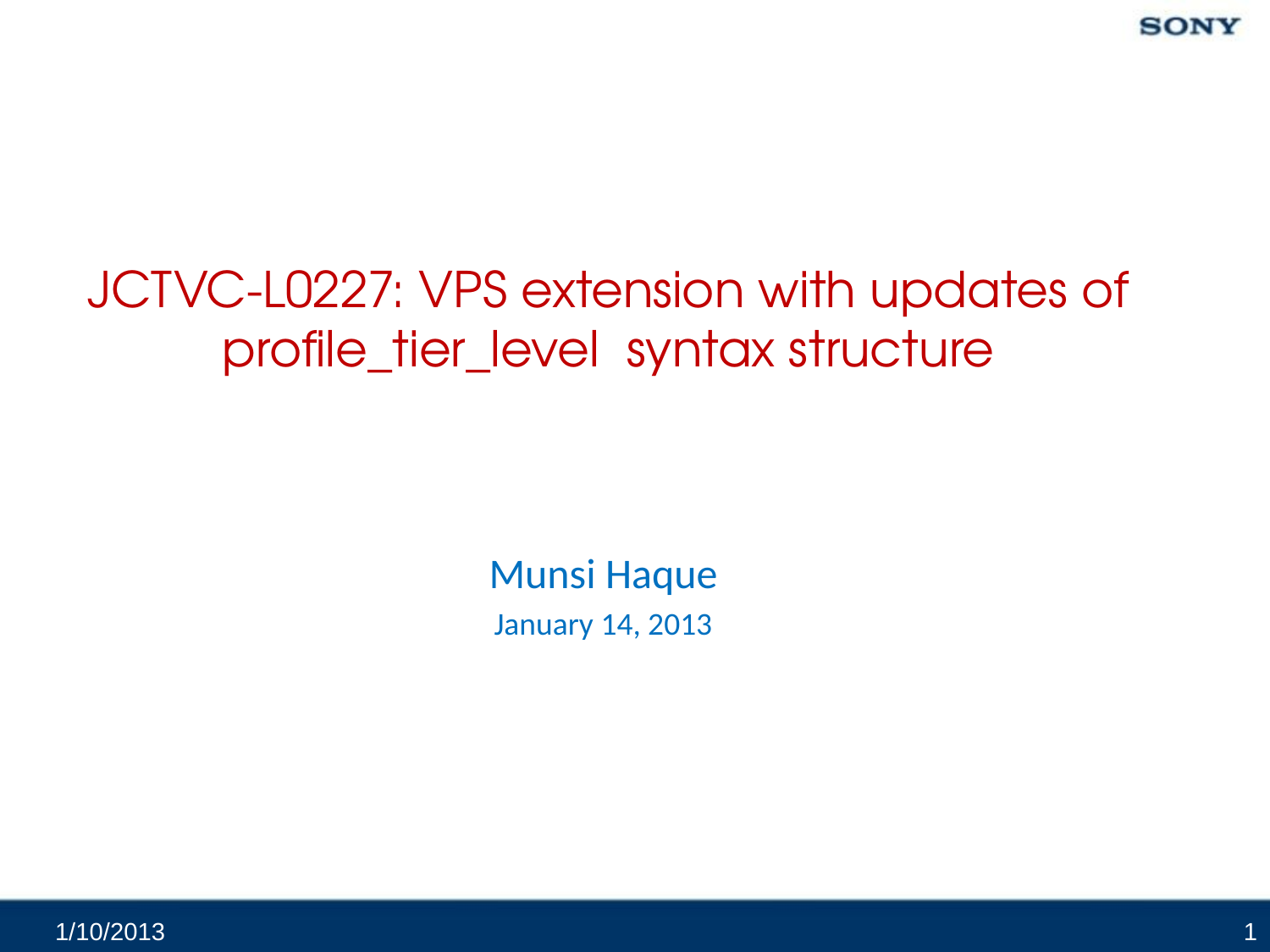

JCTVC-L0227: VPS extension with updates of profile_tier_level  syntax structure
Munsi Haque
January 14, 2013
1/10/2013
1